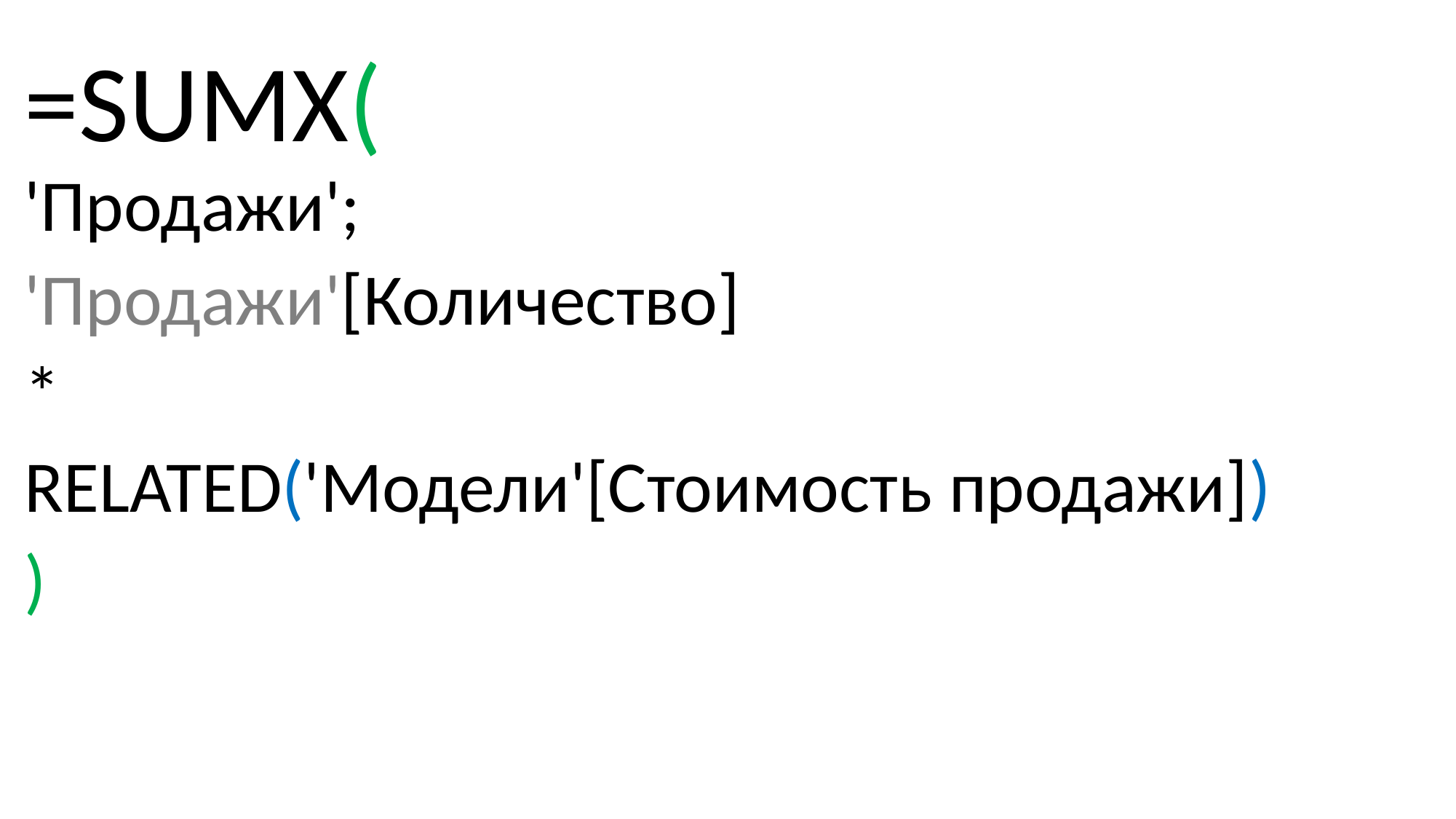

# =SUMX(
'Продажи';
'Продажи'[Количество]
*
RELATED('Модели'[Стоимость продажи])
)